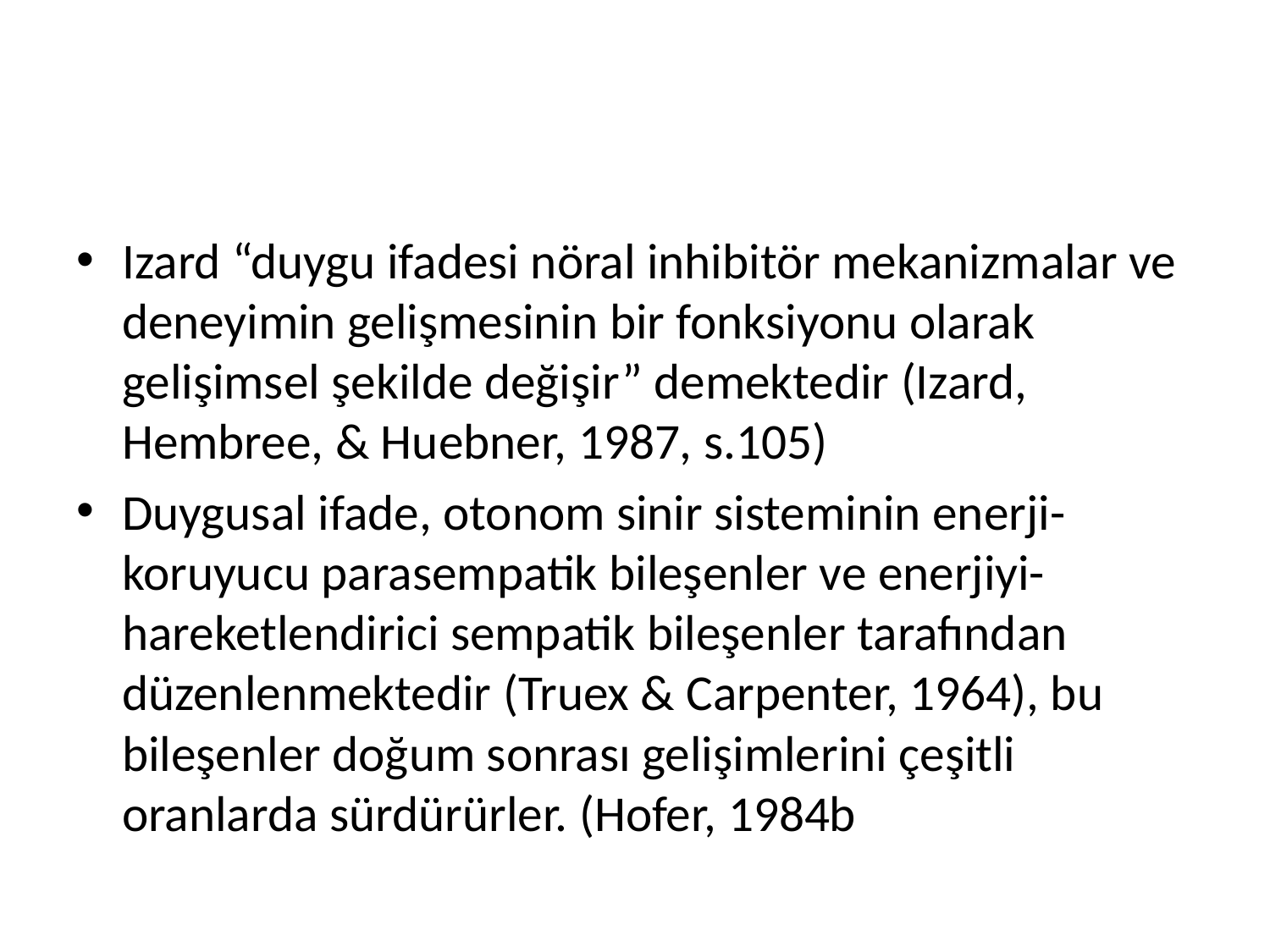

#
Izard “duygu ifadesi nöral inhibitör mekanizmalar ve deneyimin gelişmesinin bir fonksiyonu olarak gelişimsel şekilde değişir” demektedir (Izard, Hembree, & Huebner, 1987, s.105)
Duygusal ifade, otonom sinir sisteminin enerji-koruyucu parasempatik bileşenler ve enerjiyi-hareketlendirici sempatik bileşenler tarafından düzenlenmektedir (Truex & Carpenter, 1964), bu bileşenler doğum sonrası gelişimlerini çeşitli oranlarda sürdürürler. (Hofer, 1984b